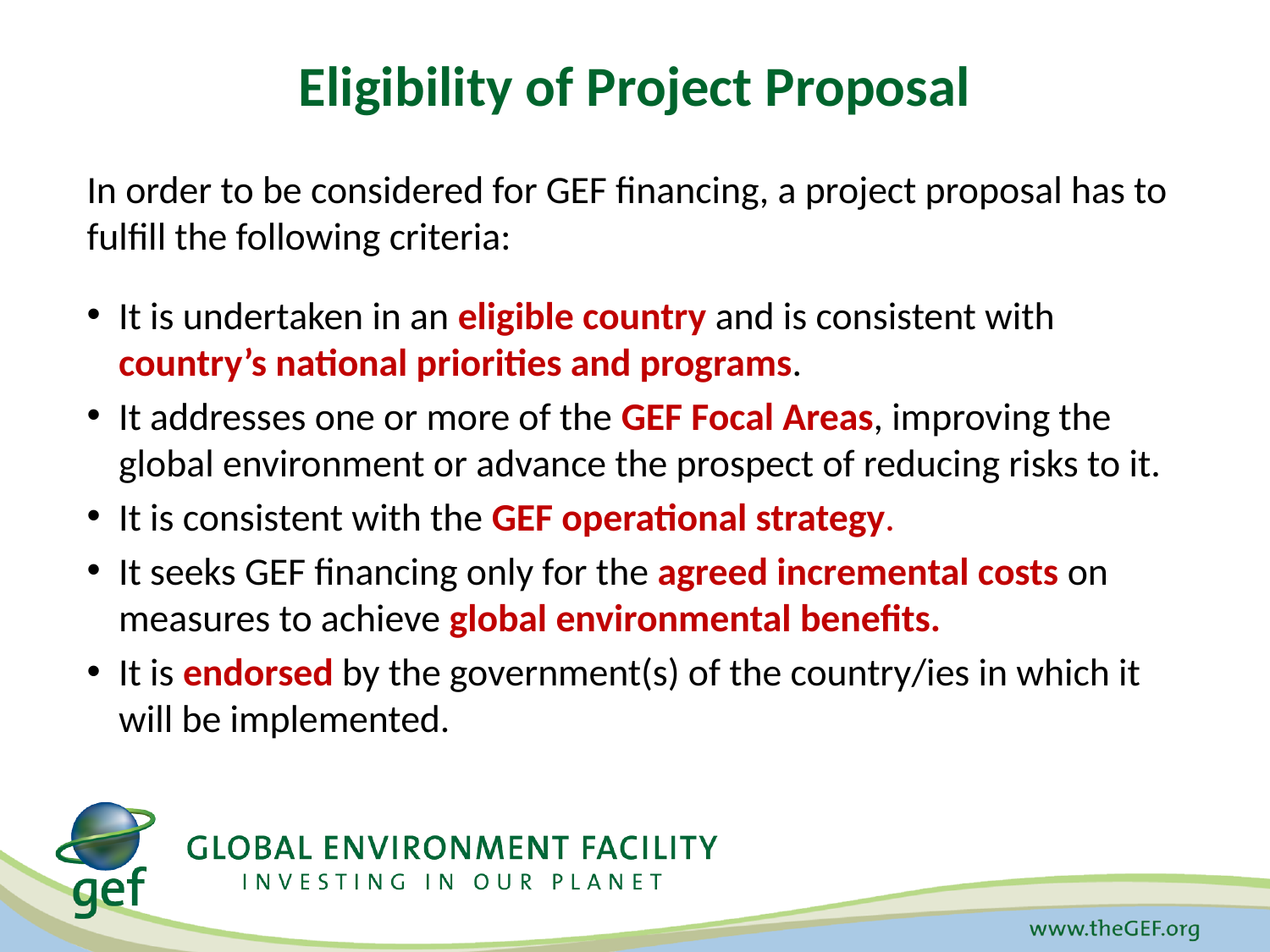

# Eligibility of Project Proposal
In order to be considered for GEF financing, a project proposal has to fulfill the following criteria:

It is undertaken in an eligible country and is consistent with country’s national priorities and programs.
It addresses one or more of the GEF Focal Areas, improving the global environment or advance the prospect of reducing risks to it.
It is consistent with the GEF operational strategy.
It seeks GEF financing only for the agreed incremental costs on measures to achieve global environmental benefits.
It is endorsed by the government(s) of the country/ies in which it will be implemented.